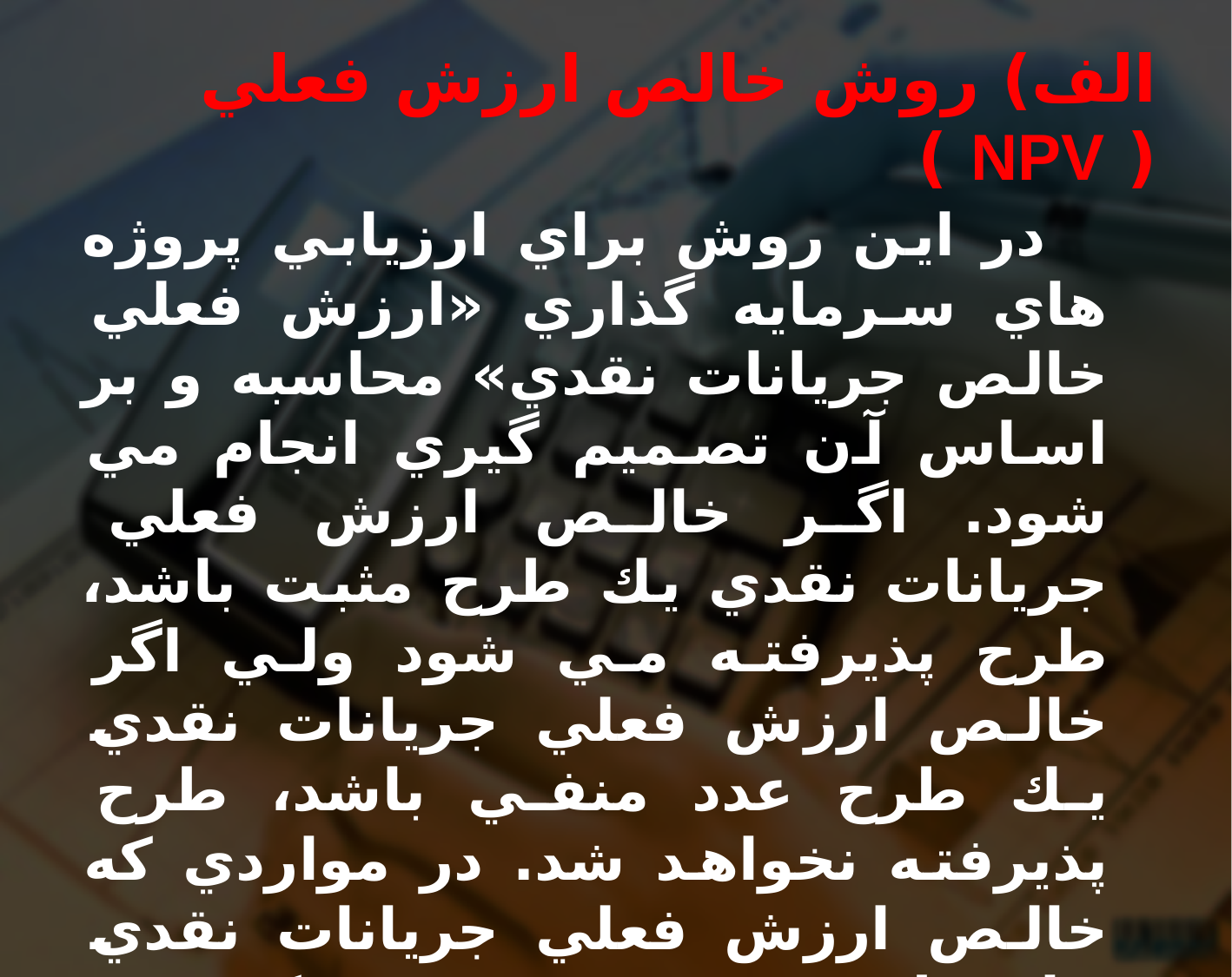

# الف) روش خالص ارزش فعلي ( NPV )
    در اين روش براي ارزيابي پروژه هاي سرمايه گذاري «ارزش فعلي خالص جريانات نقدي» محاسبه و بر اساس آن تصميم گيري انجام مي شود. اگر خالص ارزش فعلي جريانات نقدي يك طرح مثبت باشد، طرح پذيرفته مي شود ولي اگر خالص ارزش فعلي جريانات نقدي يك طرح عدد منفي باشد، طرح پذيرفته نخواهد شد. در مواردي كه خالص ارزش فعلي جريانات نقدي يك طرح صفر شود، شركت در پذيرش يا عدم پذيرش آن مختار است.
NPV= PV-I